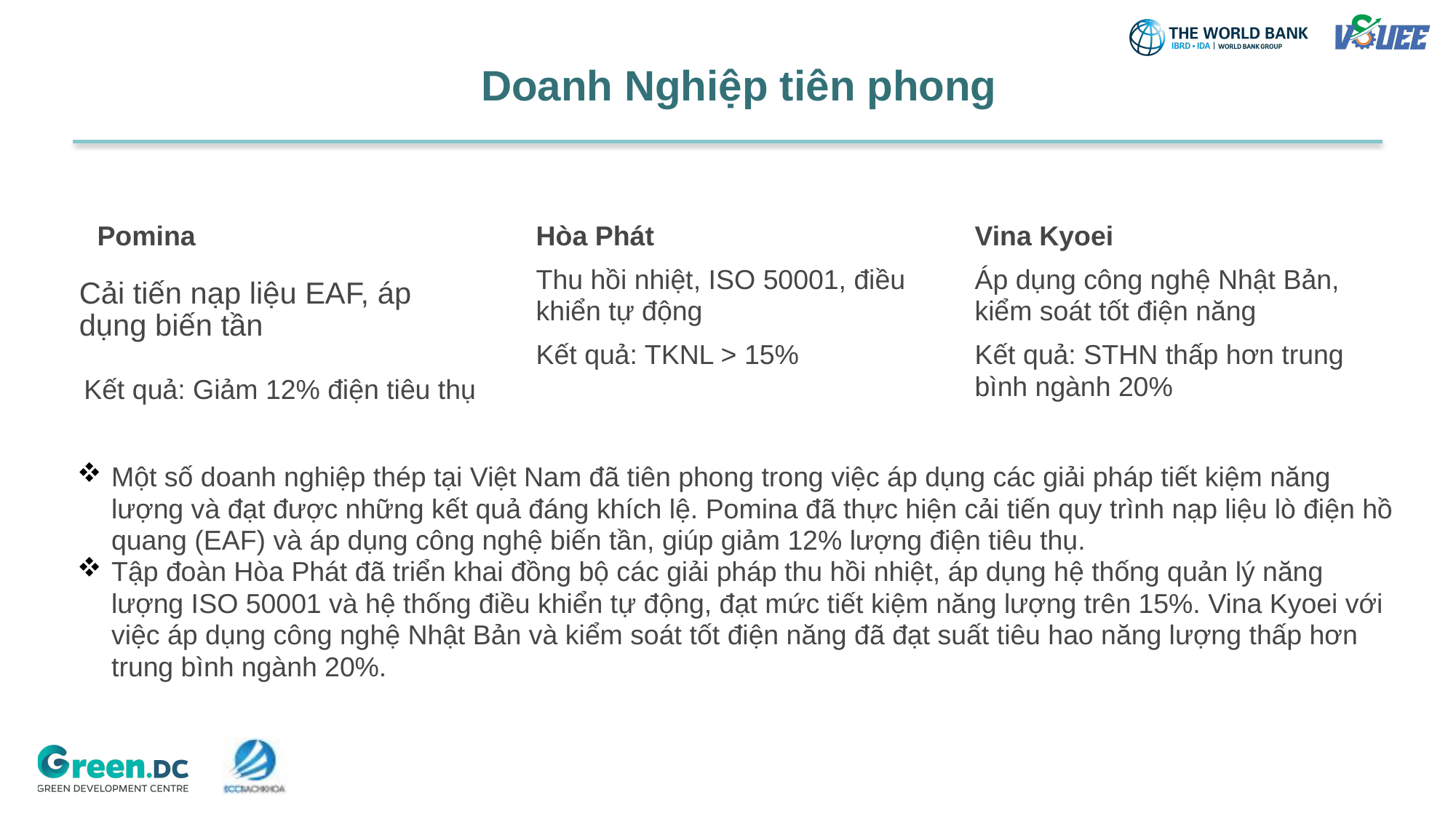

Doanh Nghiệp tiên phong
Pomina
Hòa Phát
Vina Kyoei
Thu hồi nhiệt, ISO 50001, điều khiển tự động
Áp dụng công nghệ Nhật Bản, kiểm soát tốt điện năng
Cải tiến nạp liệu EAF, áp dụng biến tần
Kết quả: TKNL > 15%
Kết quả: STHN thấp hơn trung bình ngành 20%
Kết quả: Giảm 12% điện tiêu thụ
Một số doanh nghiệp thép tại Việt Nam đã tiên phong trong việc áp dụng các giải pháp tiết kiệm năng lượng và đạt được những kết quả đáng khích lệ. Pomina đã thực hiện cải tiến quy trình nạp liệu lò điện hồ quang (EAF) và áp dụng công nghệ biến tần, giúp giảm 12% lượng điện tiêu thụ.
Tập đoàn Hòa Phát đã triển khai đồng bộ các giải pháp thu hồi nhiệt, áp dụng hệ thống quản lý năng lượng ISO 50001 và hệ thống điều khiển tự động, đạt mức tiết kiệm năng lượng trên 15%. Vina Kyoei với việc áp dụng công nghệ Nhật Bản và kiểm soát tốt điện năng đã đạt suất tiêu hao năng lượng thấp hơn trung bình ngành 20%.